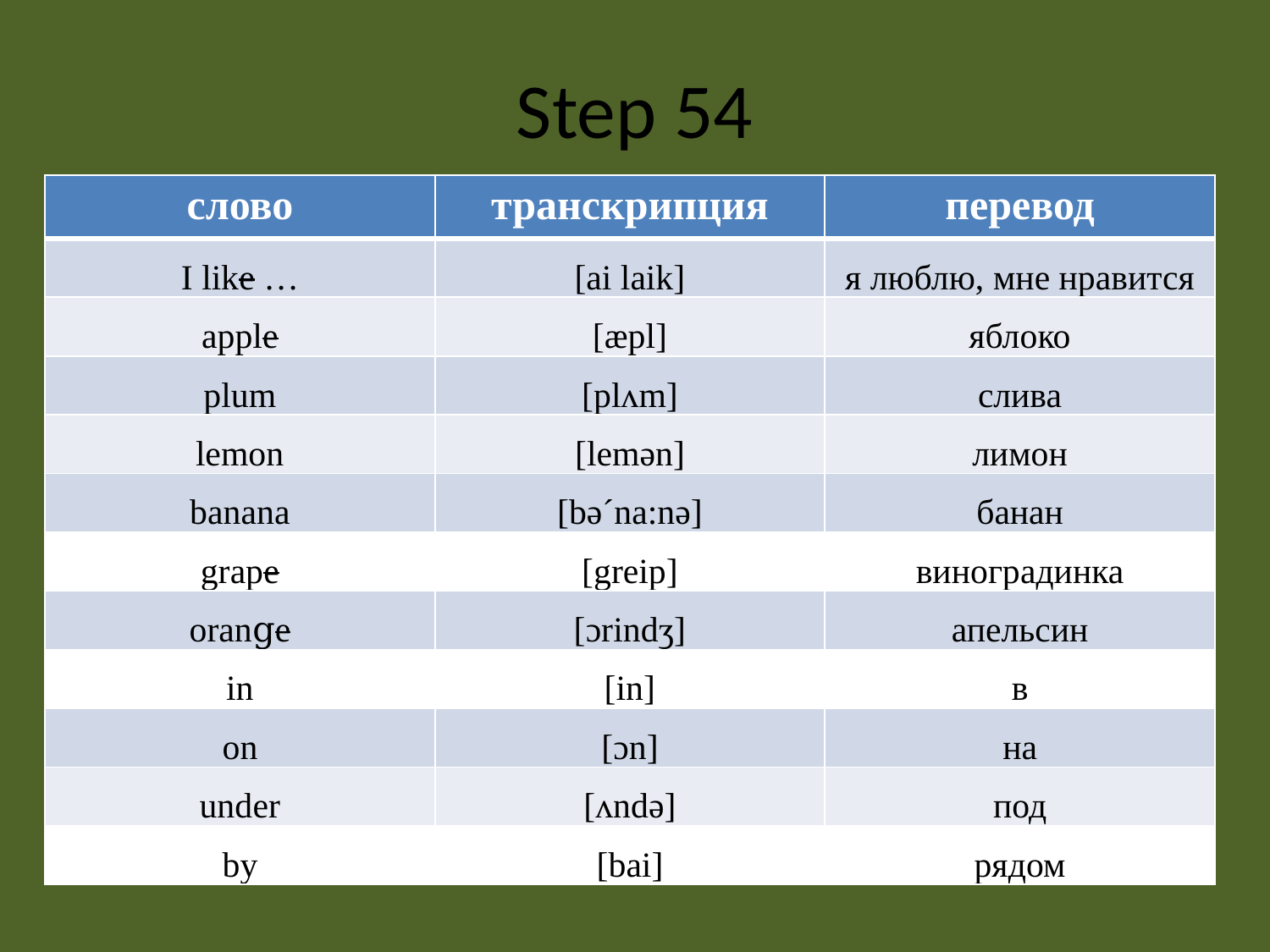

# Step 54
| слово | транскрипция | перевод |
| --- | --- | --- |
| I like … | [ai laik] | я люблю, мне нравится |
| apple | [æpl] | яблоко |
| plum | [plʌm] | слива |
| lemon | [lemǝn] | лимон |
| banana | [bǝ´na:nǝ] | банан |
| grape | [greip] | виноградинка |
| oranցe | [ɔrindʒ] | апельсин |
| in | [in] | в |
| on | [ɔn] | на |
| under | [ʌndǝ] | под |
| by | [bai] | рядом |